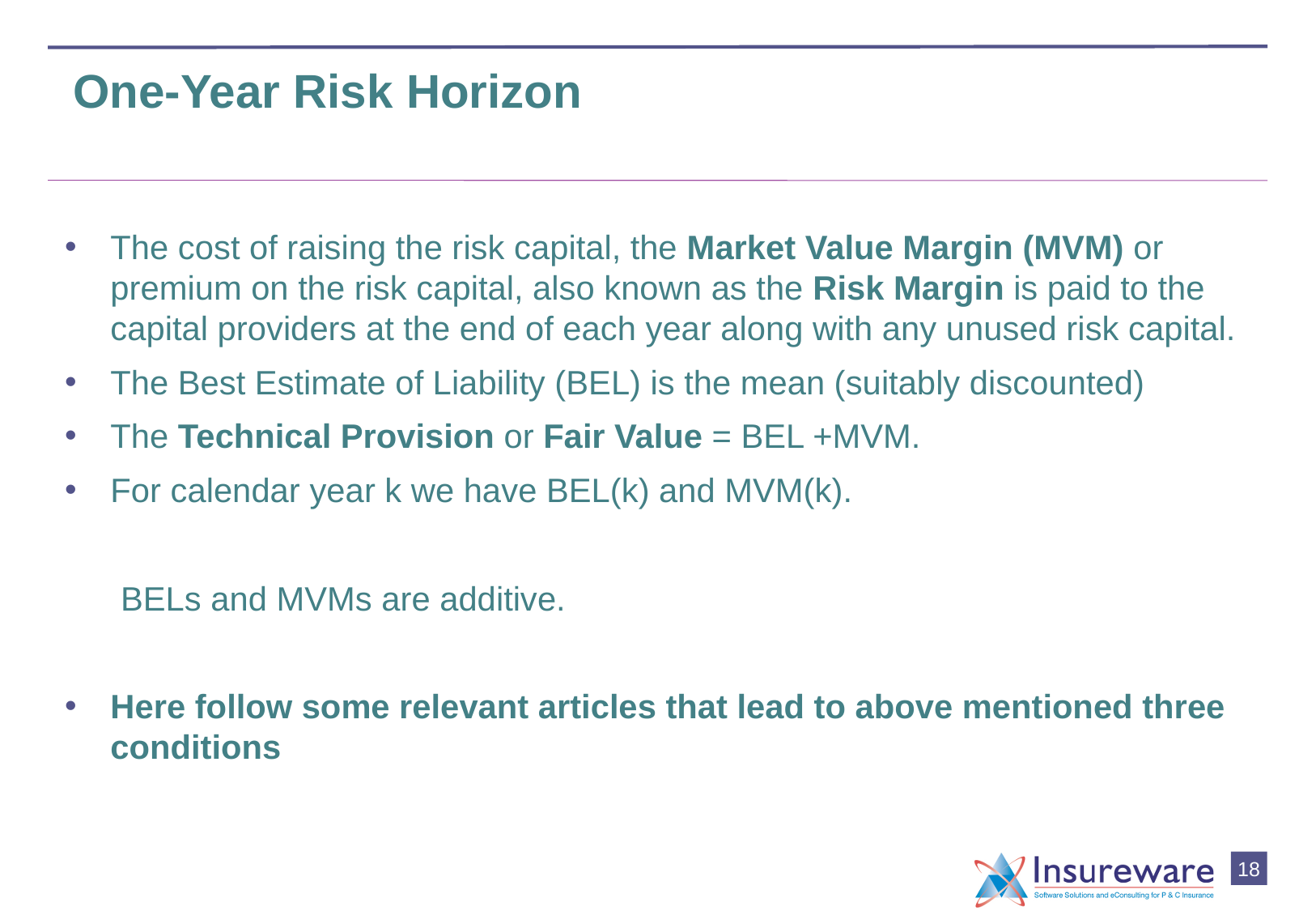

# One-Year Risk Horizon
The cost of raising the risk capital, the Market Value Margin (MVM) or premium on the risk capital, also known as the Risk Margin is paid to the capital providers at the end of each year along with any unused risk capital.
The Best Estimate of Liability (BEL) is the mean (suitably discounted)
The Technical Provision or Fair Value = BEL +MVM.
For calendar year k we have BEL(k) and MVM(k).

      BELs and MVMs are additive.

Here follow some relevant articles that lead to above mentioned three conditions
18